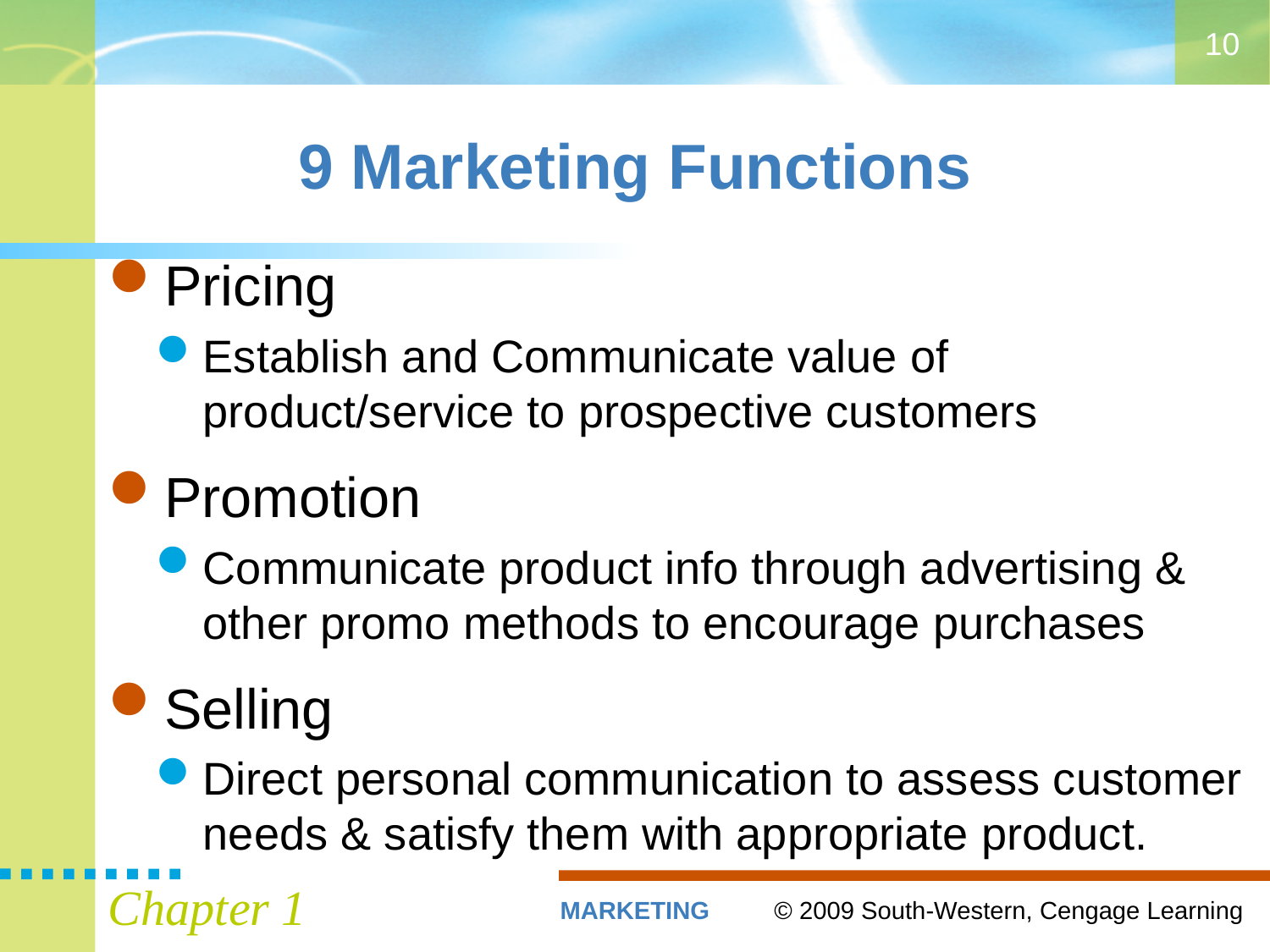

10
# 9 Marketing Functions
Pricing
Establish and Communicate value of product/service to prospective customers
Promotion
Communicate product info through advertising & other promo methods to encourage purchases
Selling
Direct personal communication to assess customer needs & satisfy them with appropriate product.
Chapter 1